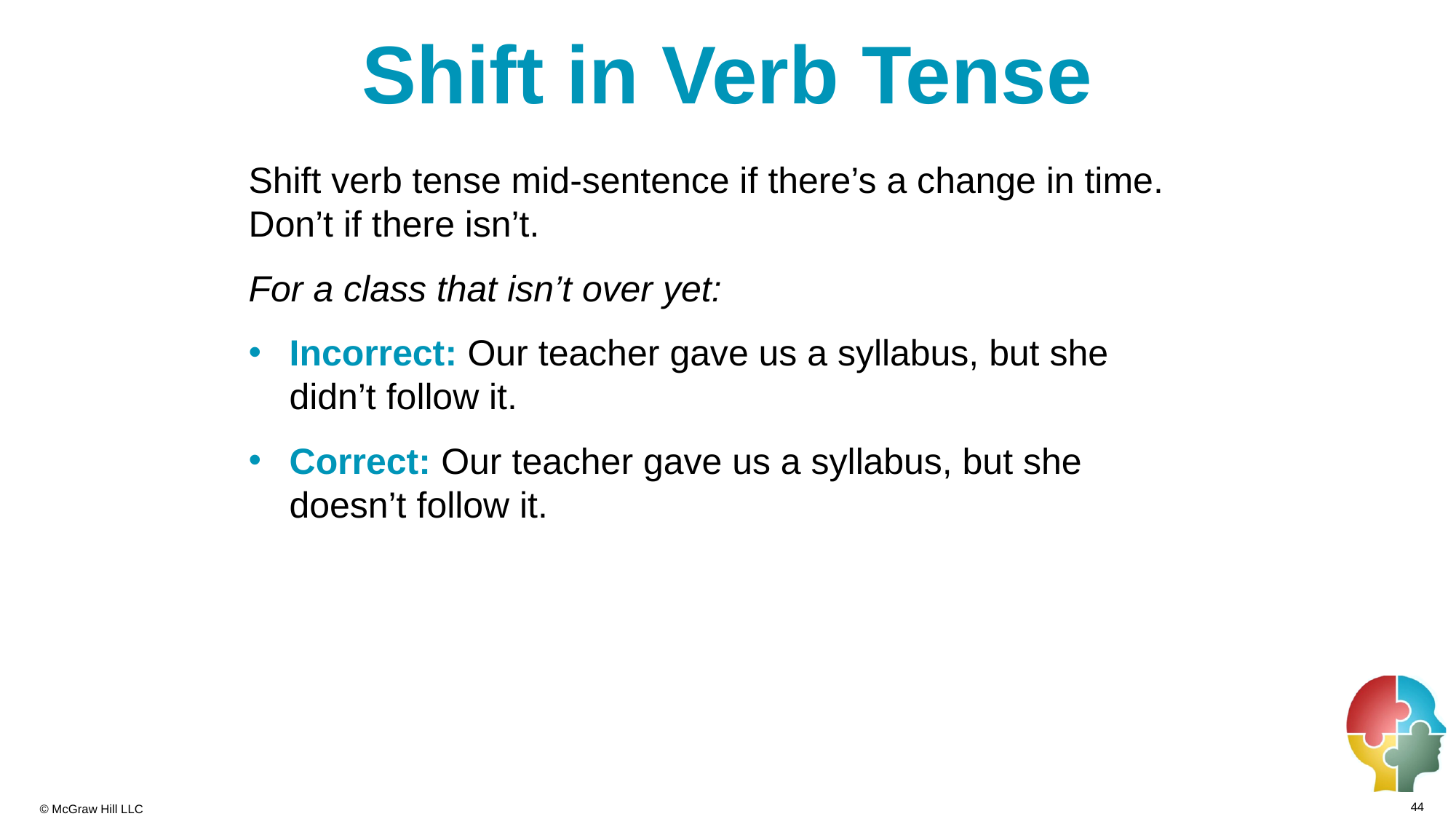

# Shift in Verb Tense
Shift verb tense mid-sentence if there’s a change in time. Don’t if there isn’t.
For a class that isn’t over yet:
Incorrect: Our teacher gave us a syllabus, but she didn’t follow it.
Correct: Our teacher gave us a syllabus, but she doesn’t follow it.
44